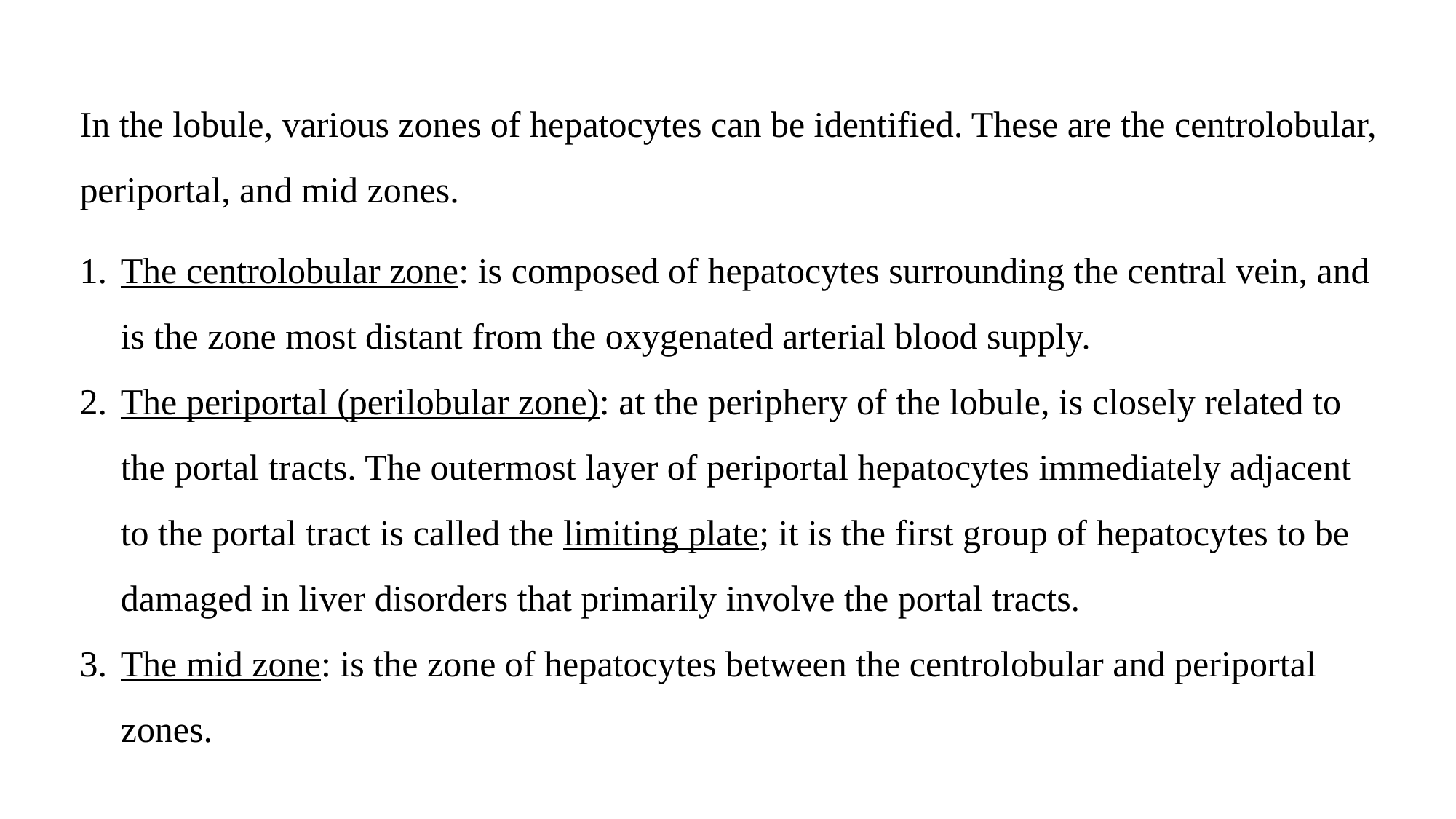

In the lobule, various zones of hepatocytes can be identified. These are the centrolobular, periportal, and mid zones.
The centrolobular zone: is composed of hepatocytes surrounding the central vein, and is the zone most distant from the oxygenated arterial blood supply.
The periportal (perilobular zone): at the periphery of the lobule, is closely related to the portal tracts. The outermost layer of periportal hepatocytes immediately adjacent to the portal tract is called the limiting plate; it is the first group of hepatocytes to be damaged in liver disorders that primarily involve the portal tracts.
The mid zone: is the zone of hepatocytes between the centrolobular and periportal zones.